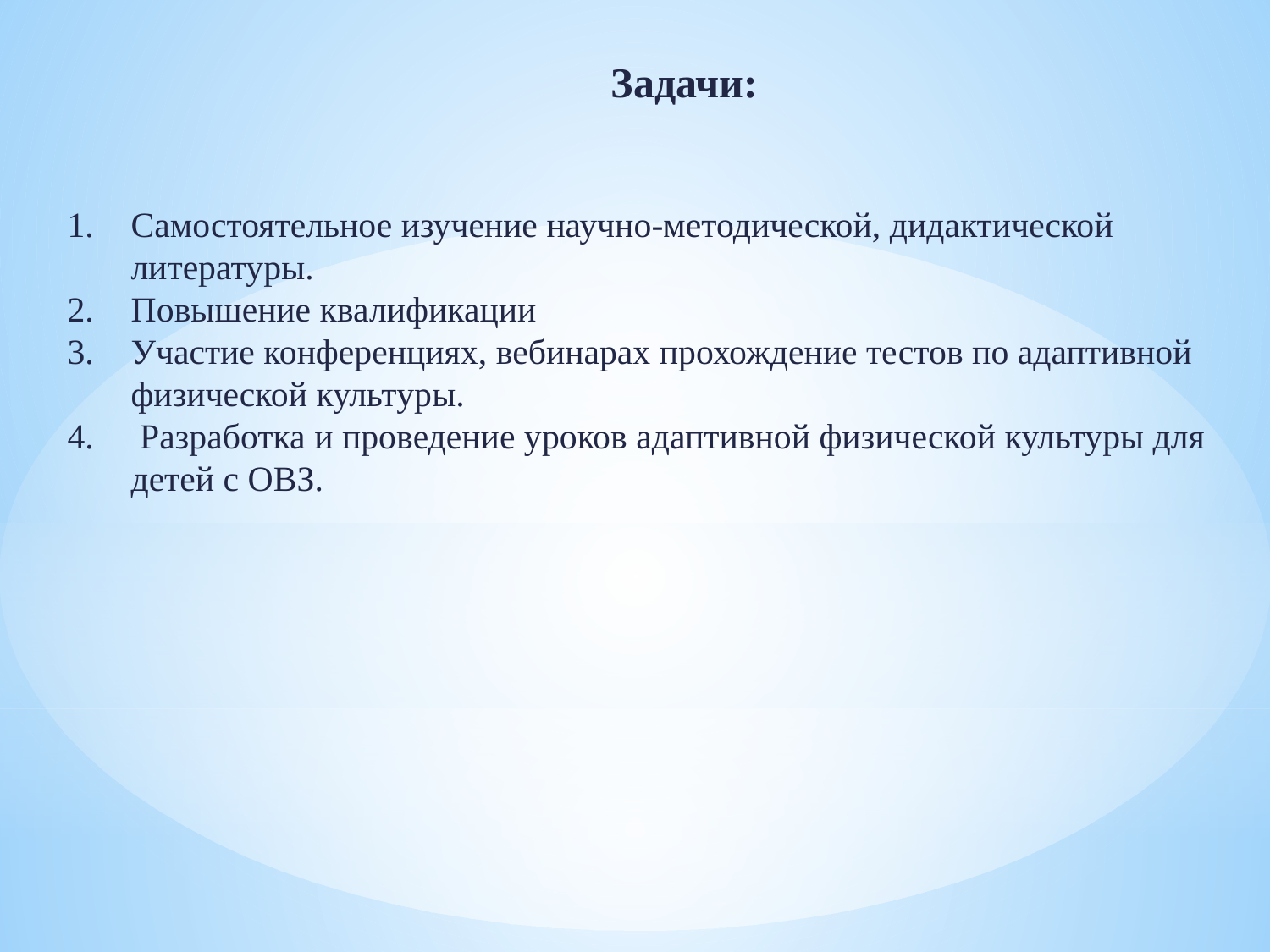

Задачи:

Самостоятельное изучение научно-методической, дидактической литературы.
Повышение квалификации
Участие конференциях, вебинарах прохождение тестов по адаптивной физической культуры.
 Разработка и проведение уроков адаптивной физической культуры для детей с ОВЗ.